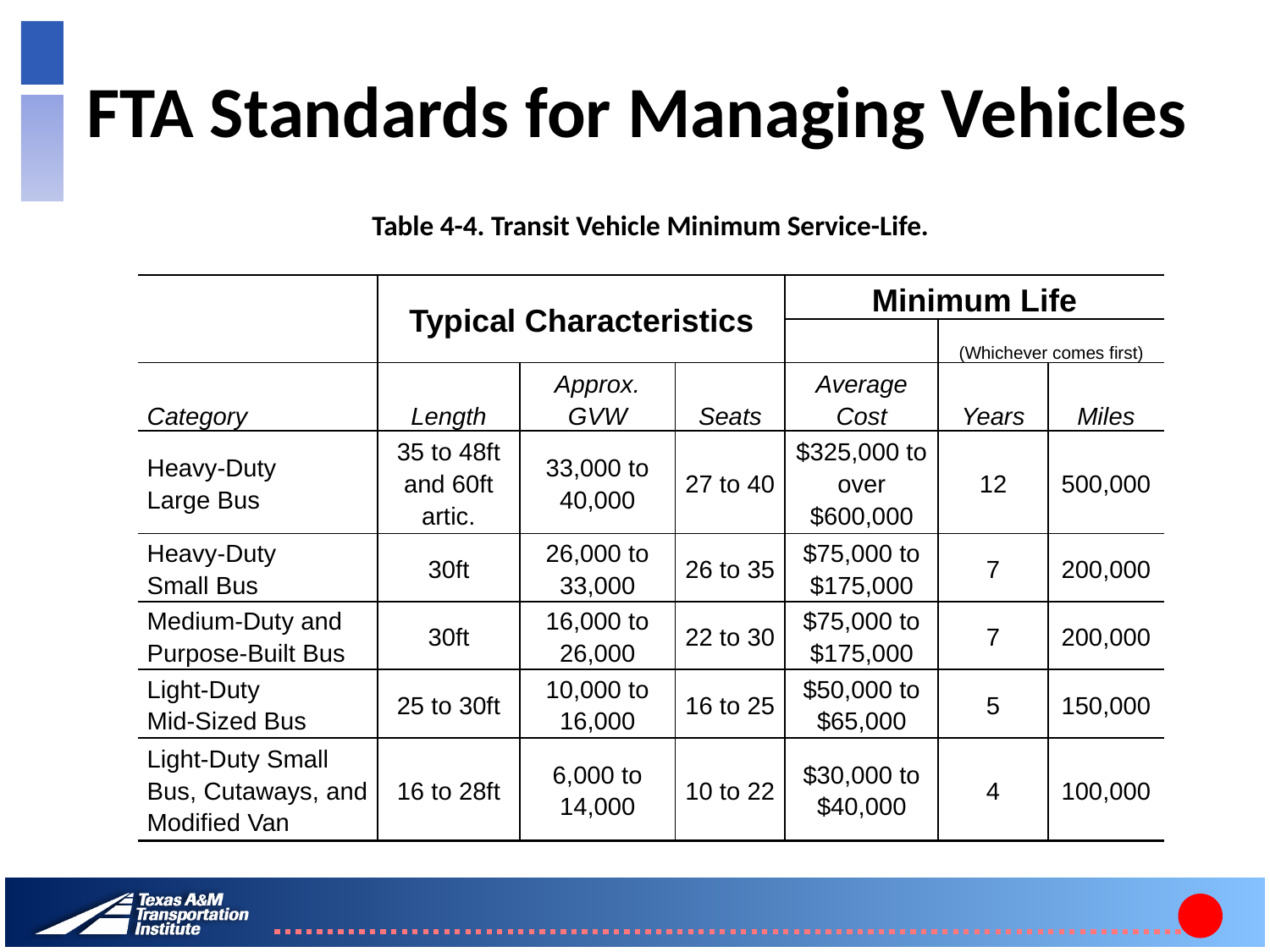

# FTA Standards for Managing Vehicles
Table 4-4. Transit Vehicle Minimum Service-Life.
|  | Typical Characteristics |  |  | Minimum Life |  |  |
| --- | --- | --- | --- | --- | --- | --- |
|  |  |  |  |  | (Whichever comes first) |  |
| Category | Length | Approx. GVW | Seats | Average Cost | Years | Miles |
| Heavy-Duty Large Bus | 35 to 48ft and 60ft artic. | 33,000 to 40,000 | 27 to 40 | $325,000 to over $600,000 | 12 | 500,000 |
| Heavy-Duty Small Bus | 30ft | 26,000 to 33,000 | 26 to 35 | $75,000 to $175,000 | 7 | 200,000 |
| Medium-Duty and Purpose-Built Bus | 30ft | 16,000 to 26,000 | 22 to 30 | $75,000 to $175,000 | 7 | 200,000 |
| Light-Duty Mid-Sized Bus | 25 to 30ft | 10,000 to 16,000 | 16 to 25 | $50,000 to $65,000 | 5 | 150,000 |
| Light-Duty Small Bus, Cutaways, and Modified Van | 16 to 28ft | 6,000 to 14,000 | 10 to 22 | $30,000 to $40,000 | 4 | 100,000 |